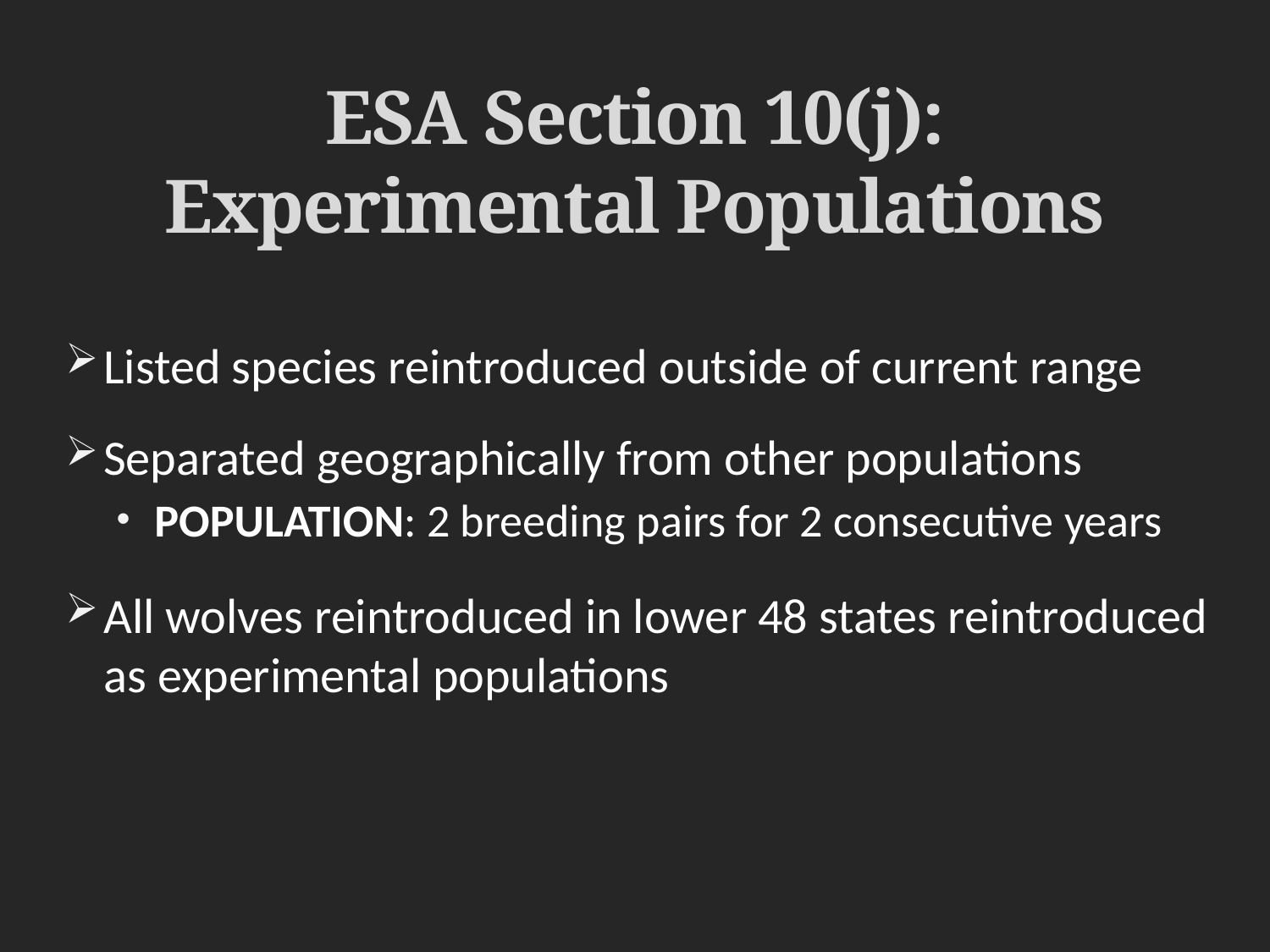

# ESA Section 10(j): Experimental Populations
Listed species reintroduced outside of current range

Separated geographically from other populations
POPULATION: 2 breeding pairs for 2 consecutive years

All wolves reintroduced in lower 48 states reintroduced as experimental populations